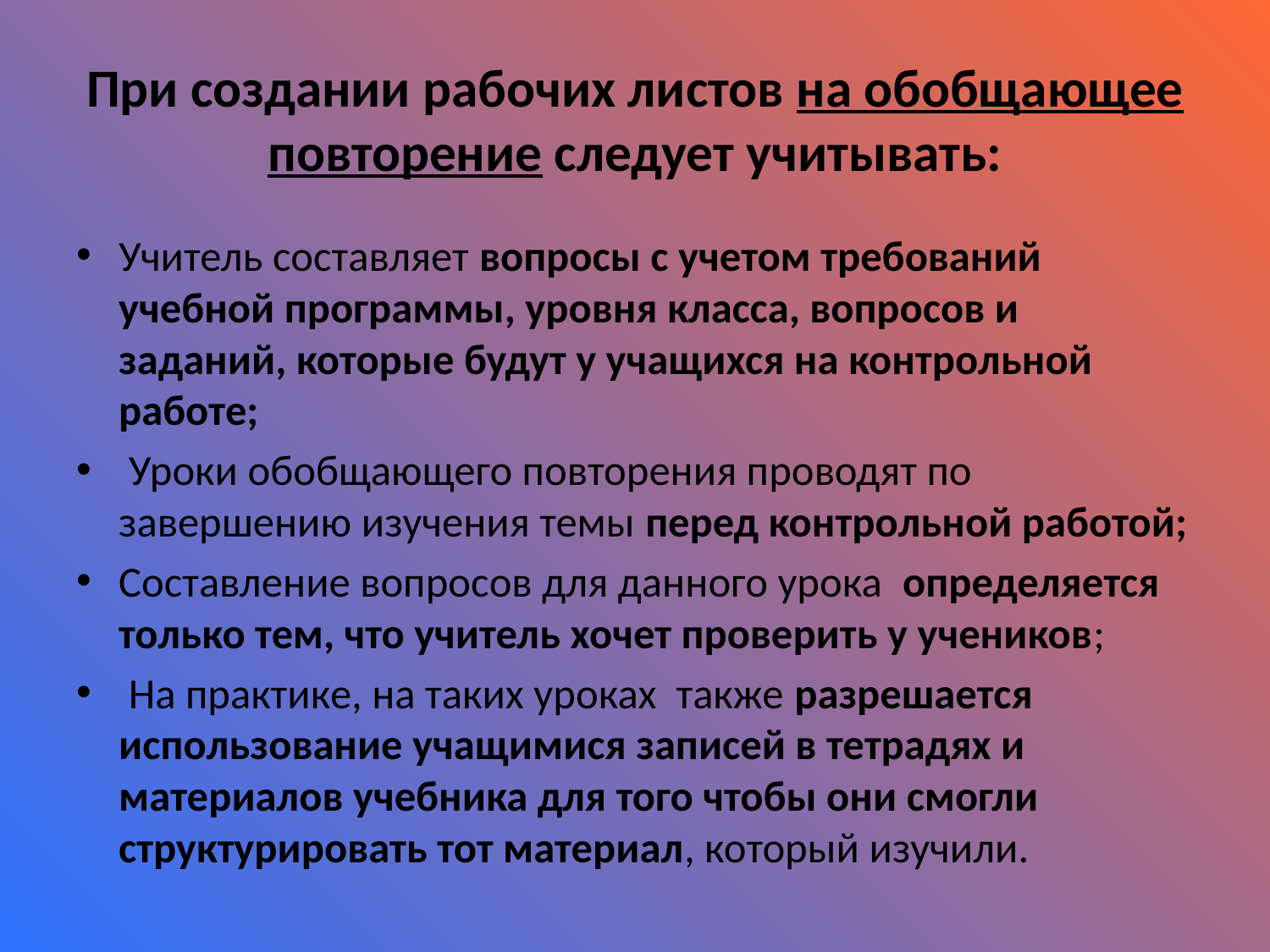

# При создании рабочих листов на обобщающее повторение следует учитывать:
Учитель составляет вопросы с учетом требований учебной программы, уровня класса, вопросов и заданий, которые будут у учащихся на контрольной работе;
 Уроки обобщающего повторения проводят по завершению изучения темы перед контрольной работой;
Составление вопросов для данного урока  определяется только тем, что учитель хочет проверить у учеников;
 На практике, на таких уроках  также разрешается использование учащимися записей в тетрадях и материалов учебника для того чтобы они смогли структурировать тот материал, который изучили.